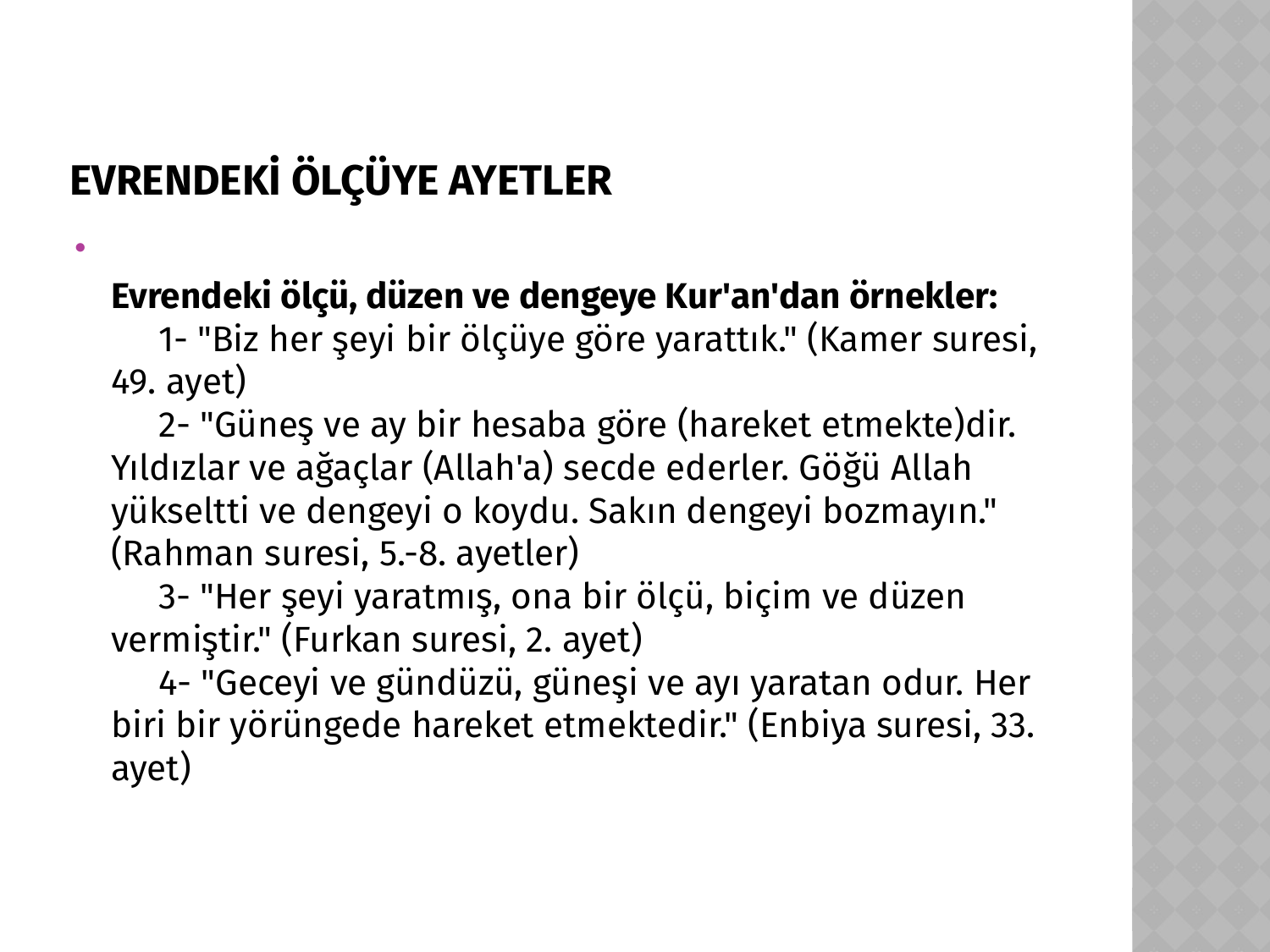

# EVRENDEKİ ÖLÇÜYE AYETLER
Evrendeki ölçü, düzen ve dengeye Kur'an'dan örnekler:
     1- "Biz her şeyi bir ölçüye göre yarattık." (Kamer suresi, 49. ayet)
     2- "Güneş ve ay bir hesaba göre (hareket etmekte)dir. Yıldızlar ve ağaçlar (Allah'a) secde ederler. Göğü Allah yükseltti ve dengeyi o koydu. Sakın dengeyi bozmayın." (Rahman suresi, 5.-8. ayetler)
     3- "Her şeyi yaratmış, ona bir ölçü, biçim ve düzen vermiştir." (Furkan suresi, 2. ayet)
     4- "Geceyi ve gündüzü, güneşi ve ayı yaratan odur. Her biri bir yörüngede hareket etmektedir." (Enbiya suresi, 33. ayet)